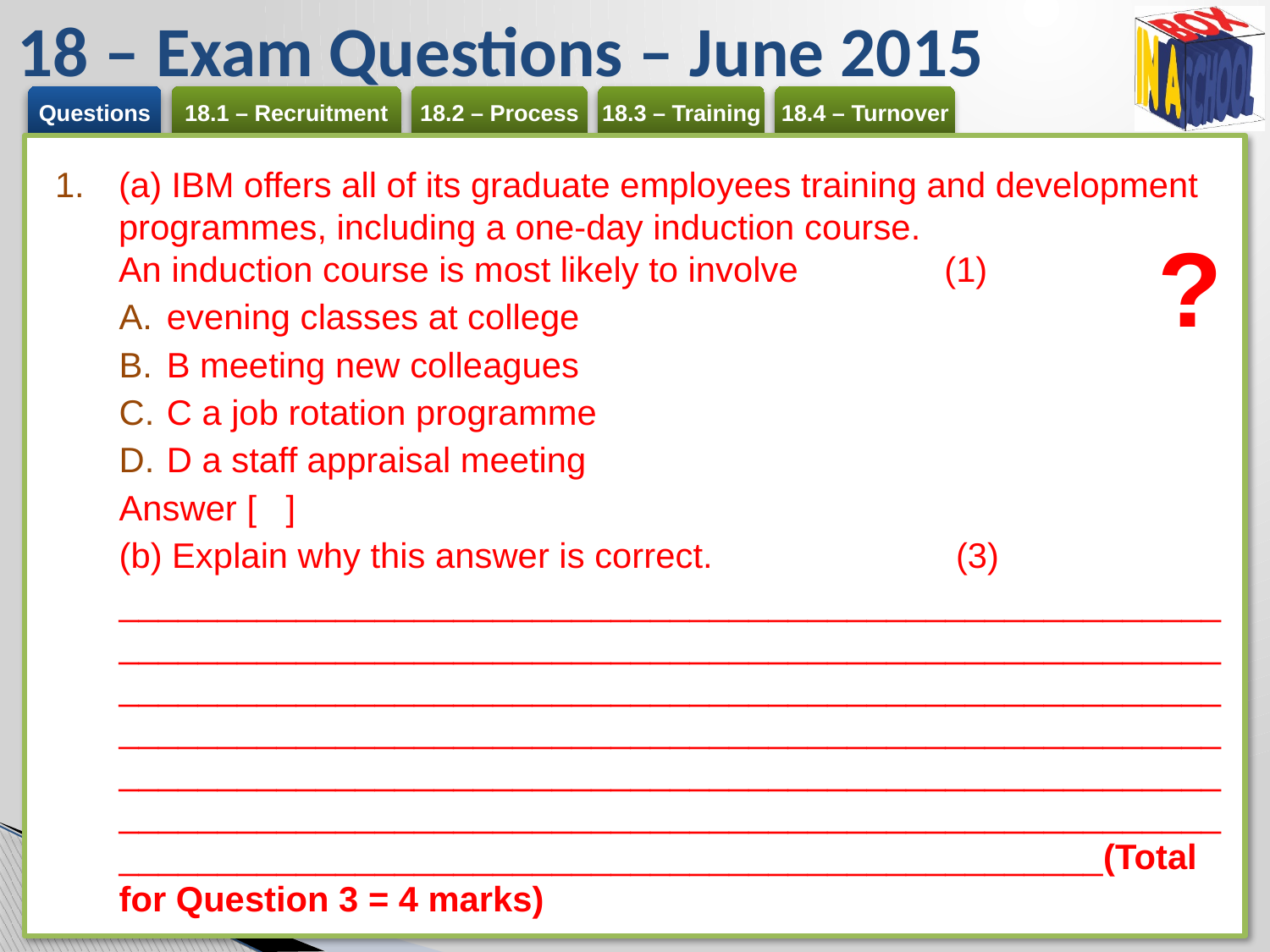

# 18 – Exam Questions – June 2015
(a) IBM offers all of its graduate employees training and development programmes, including a one-day induction course.
An induction course is most likely to involve	(1)
evening classes at college
B meeting new colleagues
C a job rotation programme
D a staff appraisal meeting
Answer [   ]
(b) Explain why this answer is correct.                         (3)
__________________________________________________________________________________________________________________________________________________________________________________________________________________________________________________________________________________________________________________________________________________________________________________________________(Total for Question 3 = 4 marks)
?